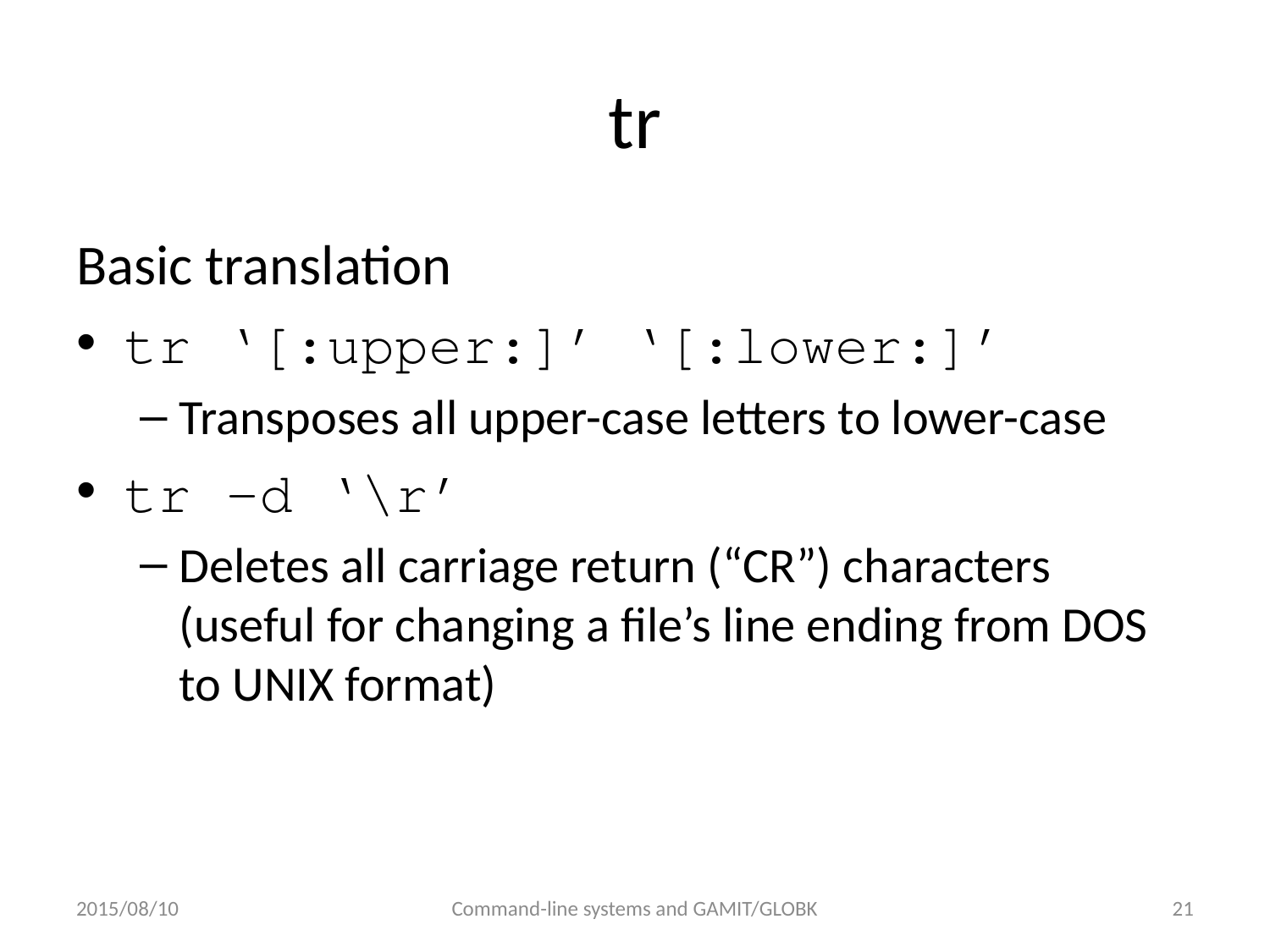

# tr
Basic translation
tr ‘[:upper:]’ ‘[:lower:]’
Transposes all upper-case letters to lower-case
tr -d ‘\r’
Deletes all carriage return (“CR”) characters (useful for changing a file’s line ending from DOS to UNIX format)

2015/08/10
Command-line systems and GAMIT/GLOBK
21